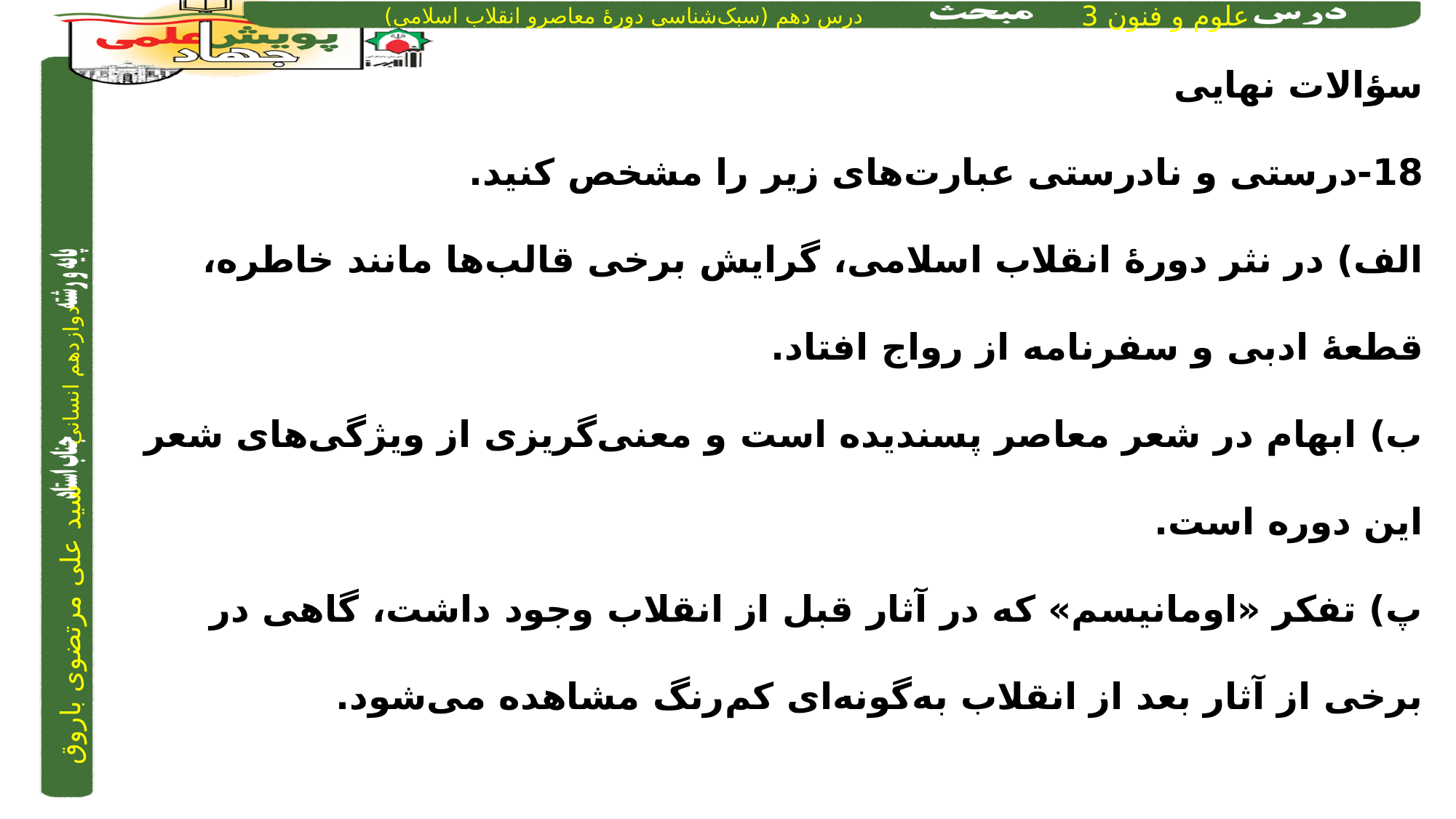

سؤالات نهایی
18-درستی و نادرستی عبارت‌های زیر را مشخص کنید.
الف) در نثر دورۀ انقلاب اسلامی، گرایش برخی قالب‌ها مانند خاطره، قطعۀ ادبی و سفرنامه از رواج افتاد.
ب) ابهام در شعر معاصر پسندیده است و معنی‌گریزی از ویژگی‌های شعر این دوره است.
پ) تفکر «اومانیسم» که در آثار قبل از انقلاب وجود داشت، گاهی در برخی از آثار بعد از انقلاب به‌گونه‌ای کم‌رنگ مشاهده می‌شود.

الف) نادرست		ب) درست		پ) درست